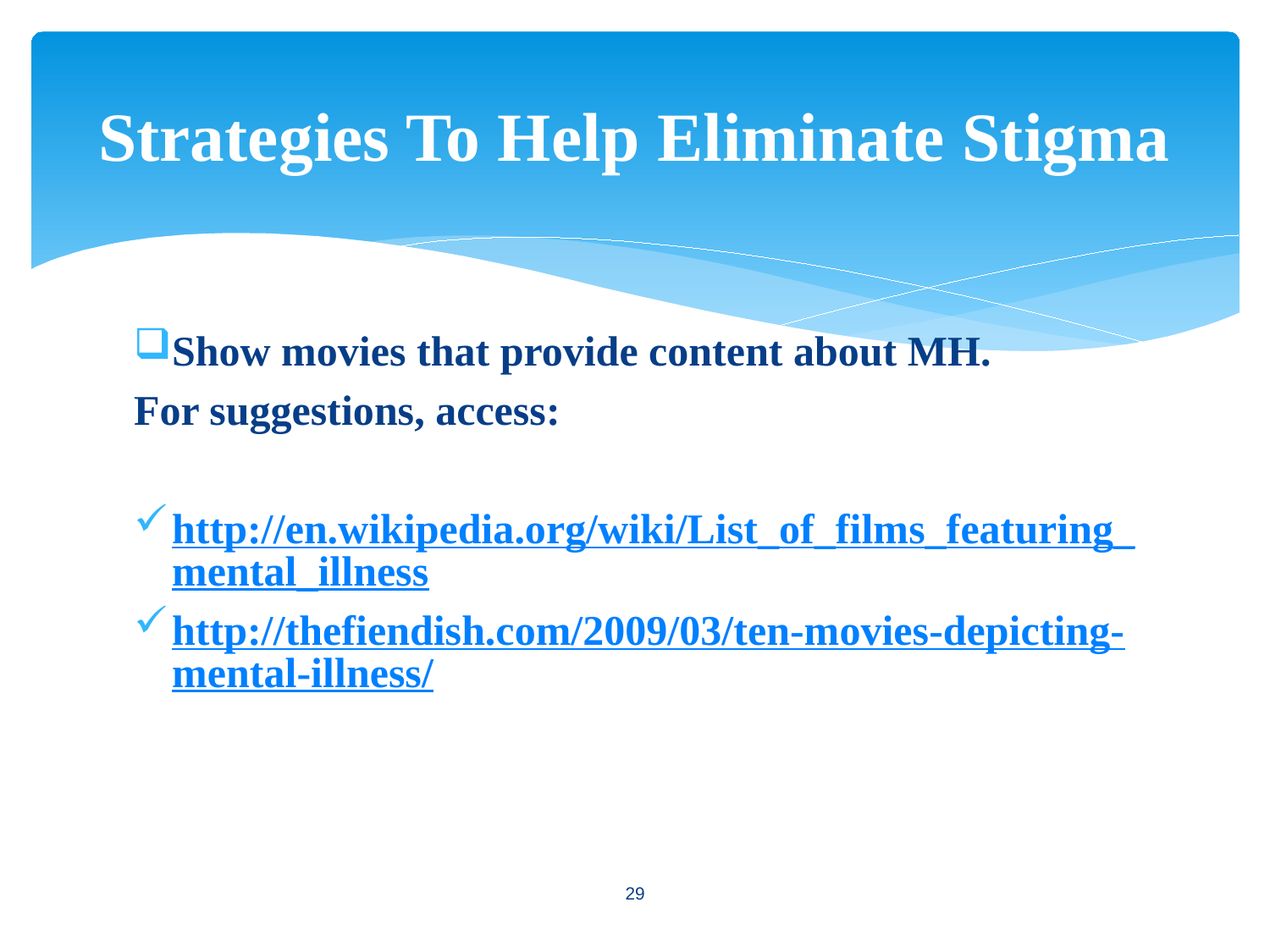

# Strategies To Help Eliminate Stigma
Show movies that provide content about MH.
For suggestions, access:

http://en.wikipedia.org/wiki/List_of_films_featuring_mental_illness
http://thefiendish.com/2009/03/ten-movies-depicting-mental-illness/

29